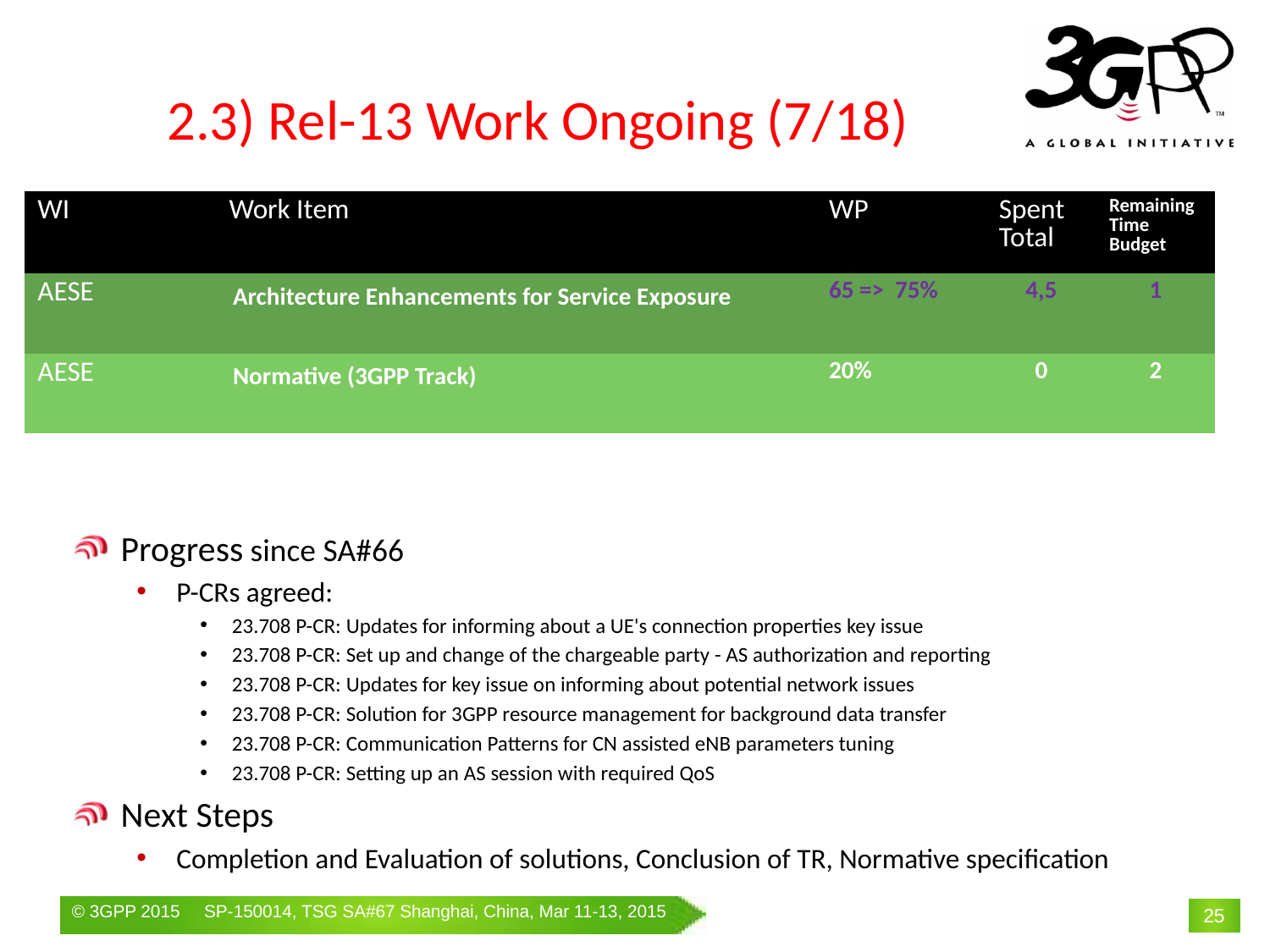

# 2.3) Rel-13 Work Ongoing (7/18)
| WI | Work Item | WP | Spent Total | Remaining Time Budget |
| --- | --- | --- | --- | --- |
| AESE | Architecture Enhancements for Service Exposure | 65 => 75% | 4,5 | 1 |
| AESE | Normative (3GPP Track) | 20% | 0 | 2 |
Progress since SA#66
P-CRs agreed:
23.708 P-CR: Updates for informing about a UE's connection properties key issue
23.708 P-CR: Set up and change of the chargeable party - AS authorization and reporting
23.708 P-CR: Updates for key issue on informing about potential network issues
23.708 P-CR: Solution for 3GPP resource management for background data transfer
23.708 P-CR: Communication Patterns for CN assisted eNB parameters tuning
23.708 P-CR: Setting up an AS session with required QoS
Next Steps
Completion and Evaluation of solutions, Conclusion of TR, Normative specification